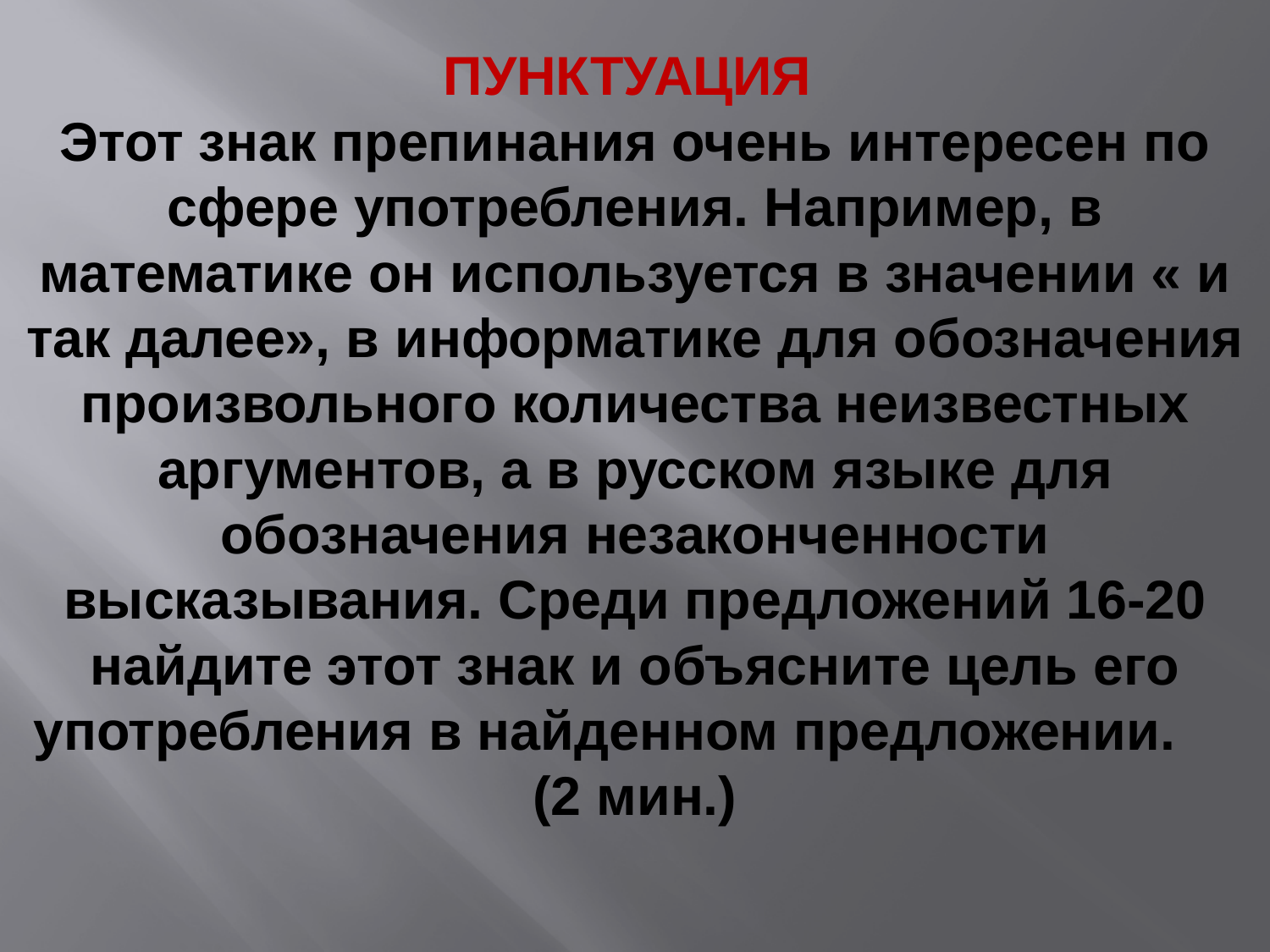

# ПУНКТУАЦИЯ Этот знак препинания очень интересен по сфере употребления. Например, в математике он используется в значении « и так далее», в информатике для обозначения произвольного количества неизвестных аргументов, а в русском языке для обозначения незаконченности высказывания. Среди предложений 16-20 найдите этот знак и объясните цель его употребления в найденном предложении.     (2 мин.)